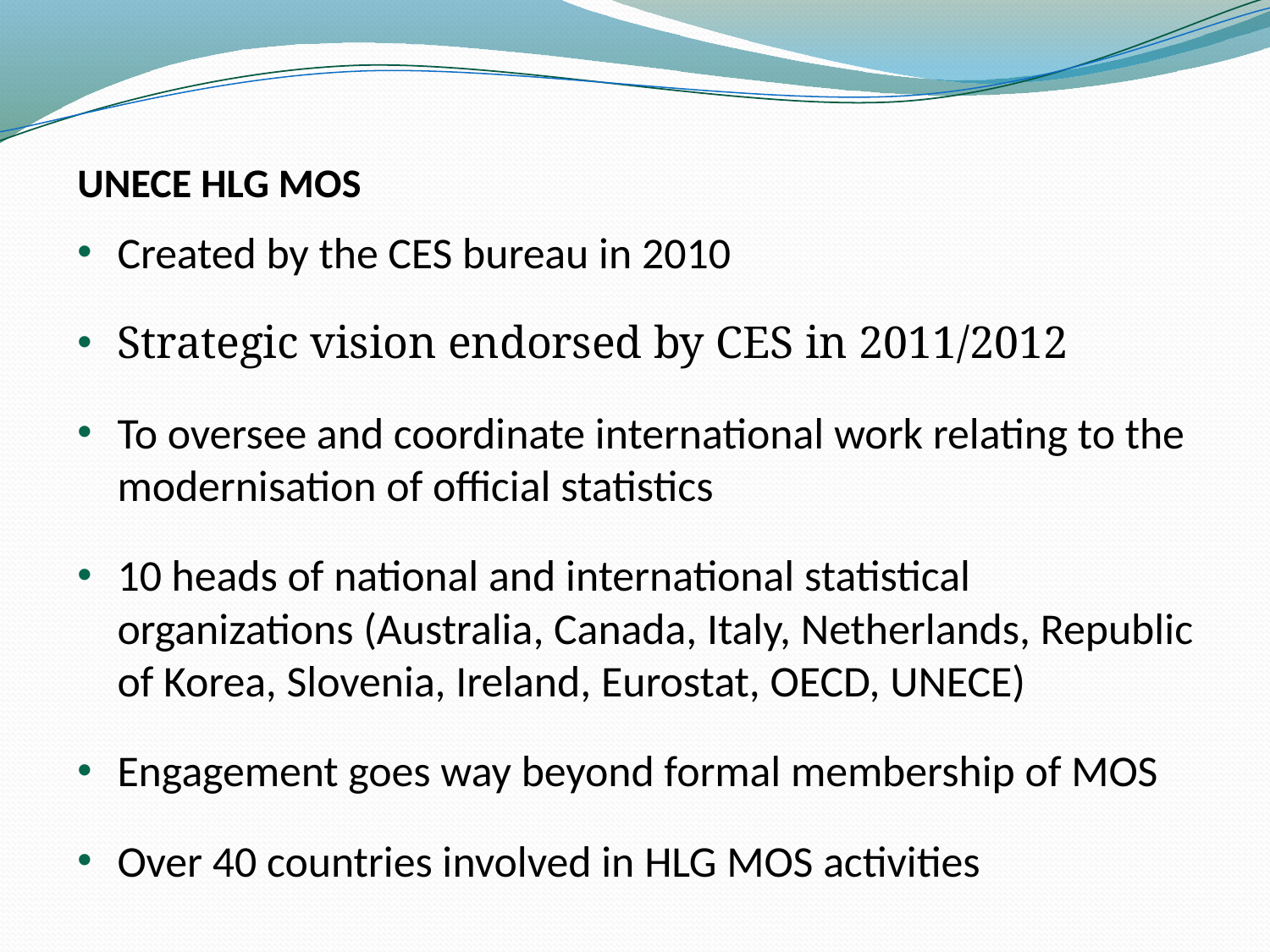

#
UNECE HLG MOS
Created by the CES bureau in 2010
Strategic vision endorsed by CES in 2011/2012
To oversee and coordinate international work relating to the modernisation of official statistics
10 heads of national and international statistical organizations (Australia, Canada, Italy, Netherlands, Republic of Korea, Slovenia, Ireland, Eurostat, OECD, UNECE)
Engagement goes way beyond formal membership of MOS
Over 40 countries involved in HLG MOS activities